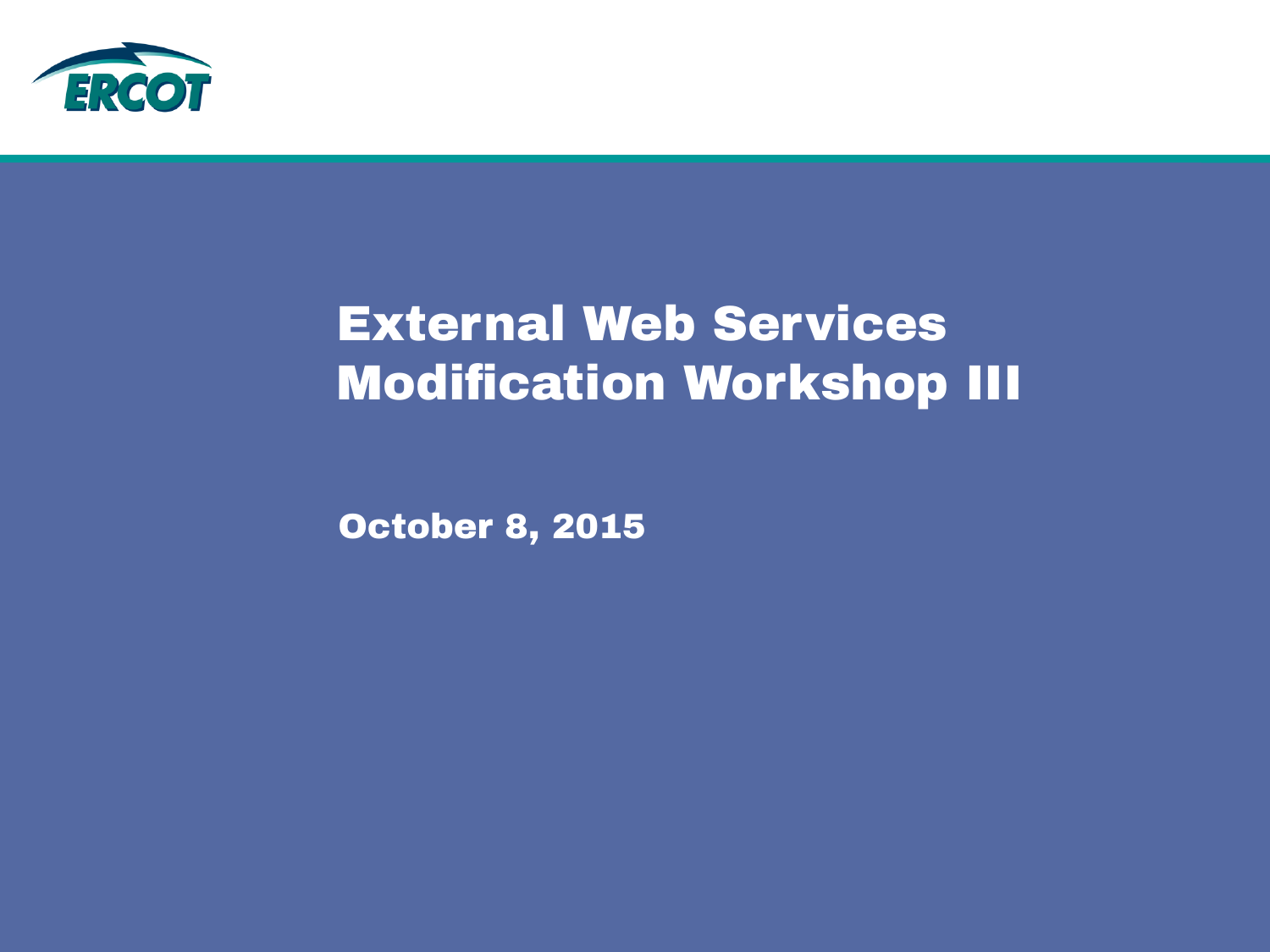

# External Web Services Modification Workshop III
October 8, 2015